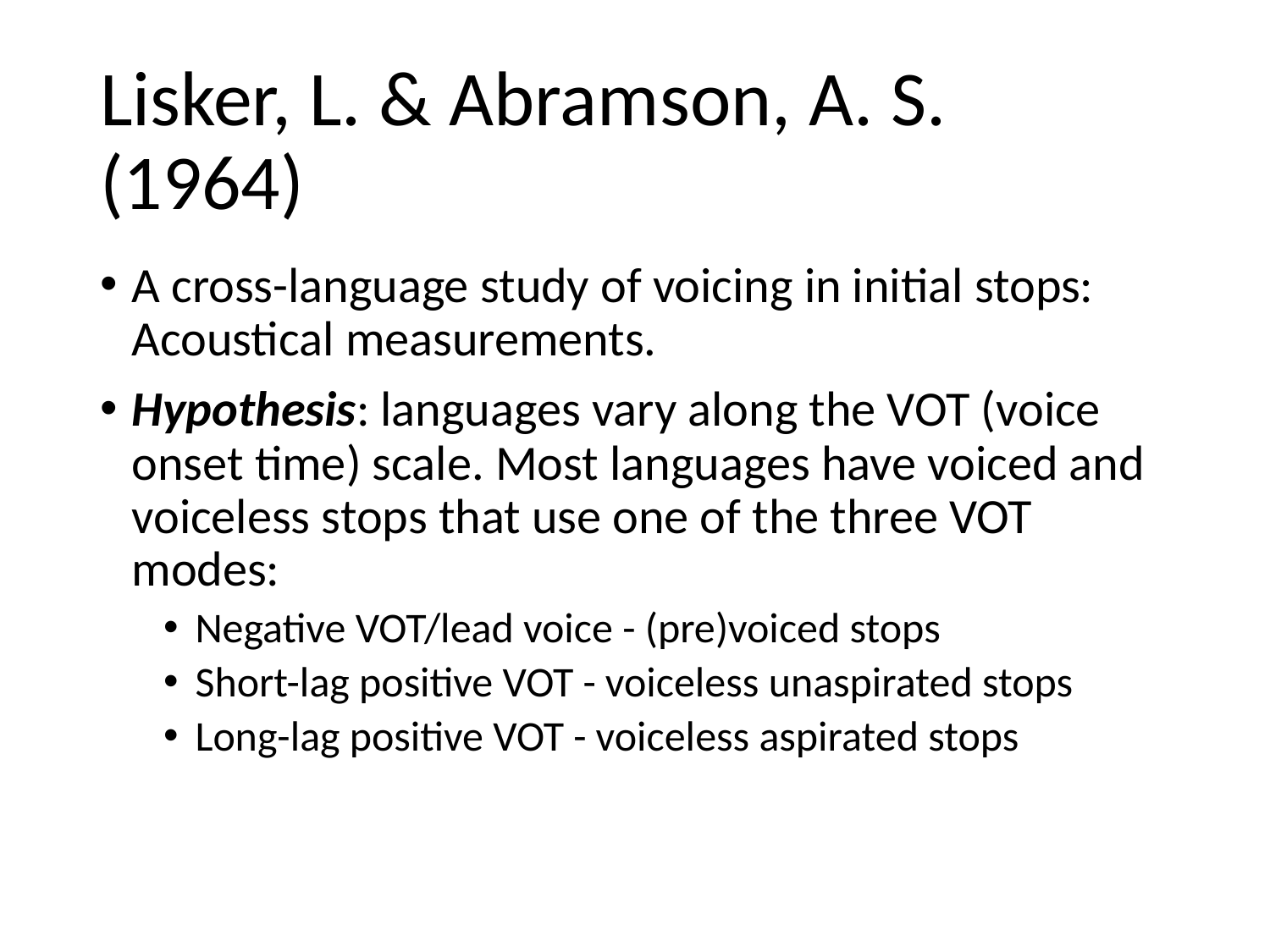

# Lisker, L. & Abramson, A. S. (1964)
A cross-language study of voicing in initial stops: Acoustical measurements.
Hypothesis: languages vary along the VOT (voice onset time) scale. Most languages have voiced and voiceless stops that use one of the three VOT modes:
Negative VOT/lead voice - (pre)voiced stops
Short-lag positive VOT - voiceless unaspirated stops
Long-lag positive VOT - voiceless aspirated stops